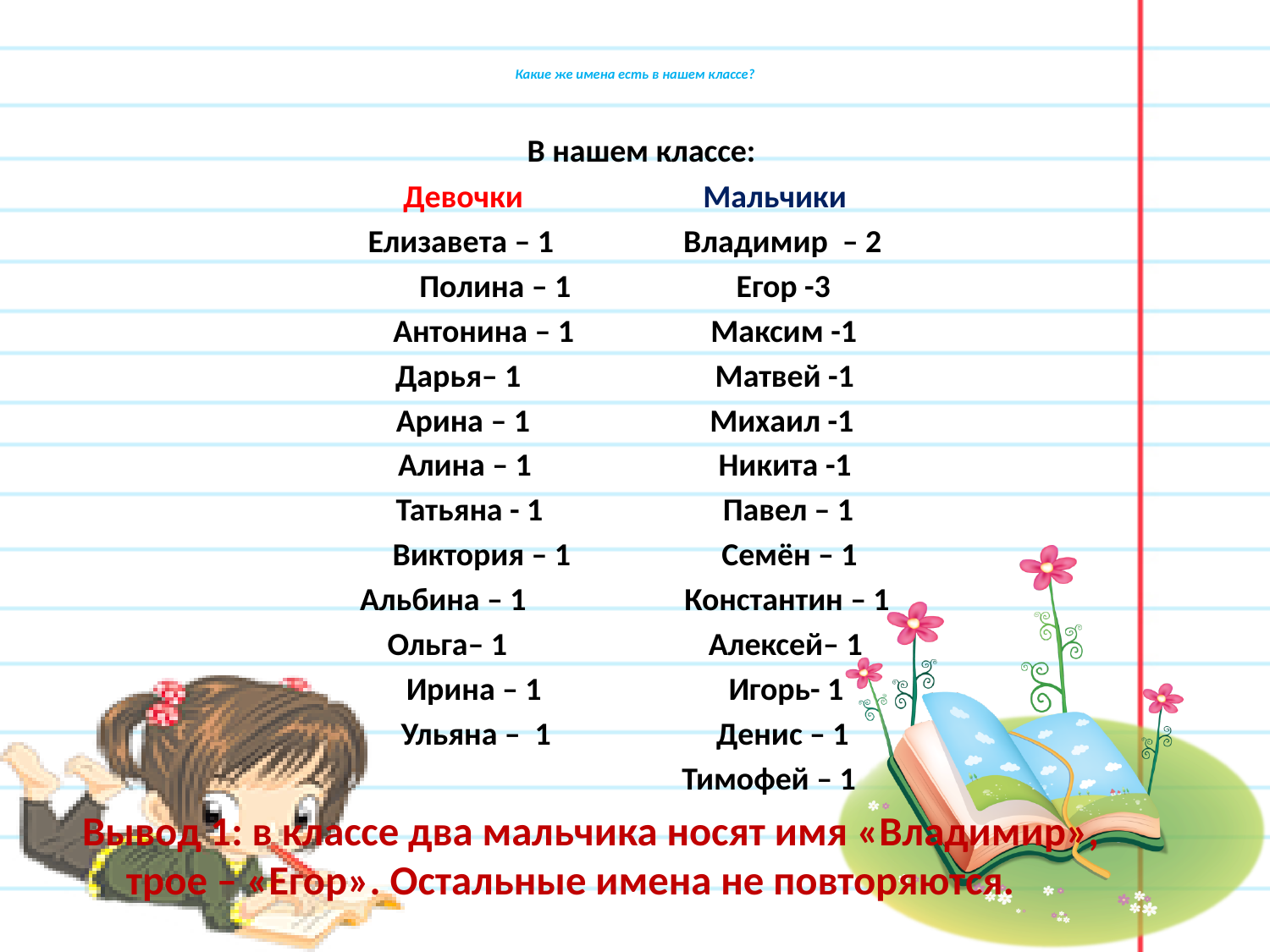

# Какие же имена есть в нашем классе?
    В нашем классе:
Девочки                         Мальчики
Елизавета – 1                  Владимир  – 2
Полина – 1                       Егор -3
Антонина – 1                   Максим -1
Дарья– 1                           Матвей -1
Арина – 1                         Михаил -1
Алина – 1                          Никита -1
Татьяна - 1                         Павел – 1
Виктория – 1                     Семён – 1
Альбина – 1                      Константин – 1
Ольга– 1                            Алексей– 1
Ирина – 1                          Игорь- 1
 Ульяна –  1                       Денис – 1
                                            Тимофей – 1
Вывод 1: в классе два мальчика носят имя «Владимир», трое – «Егор». Остальные имена не повторяются.